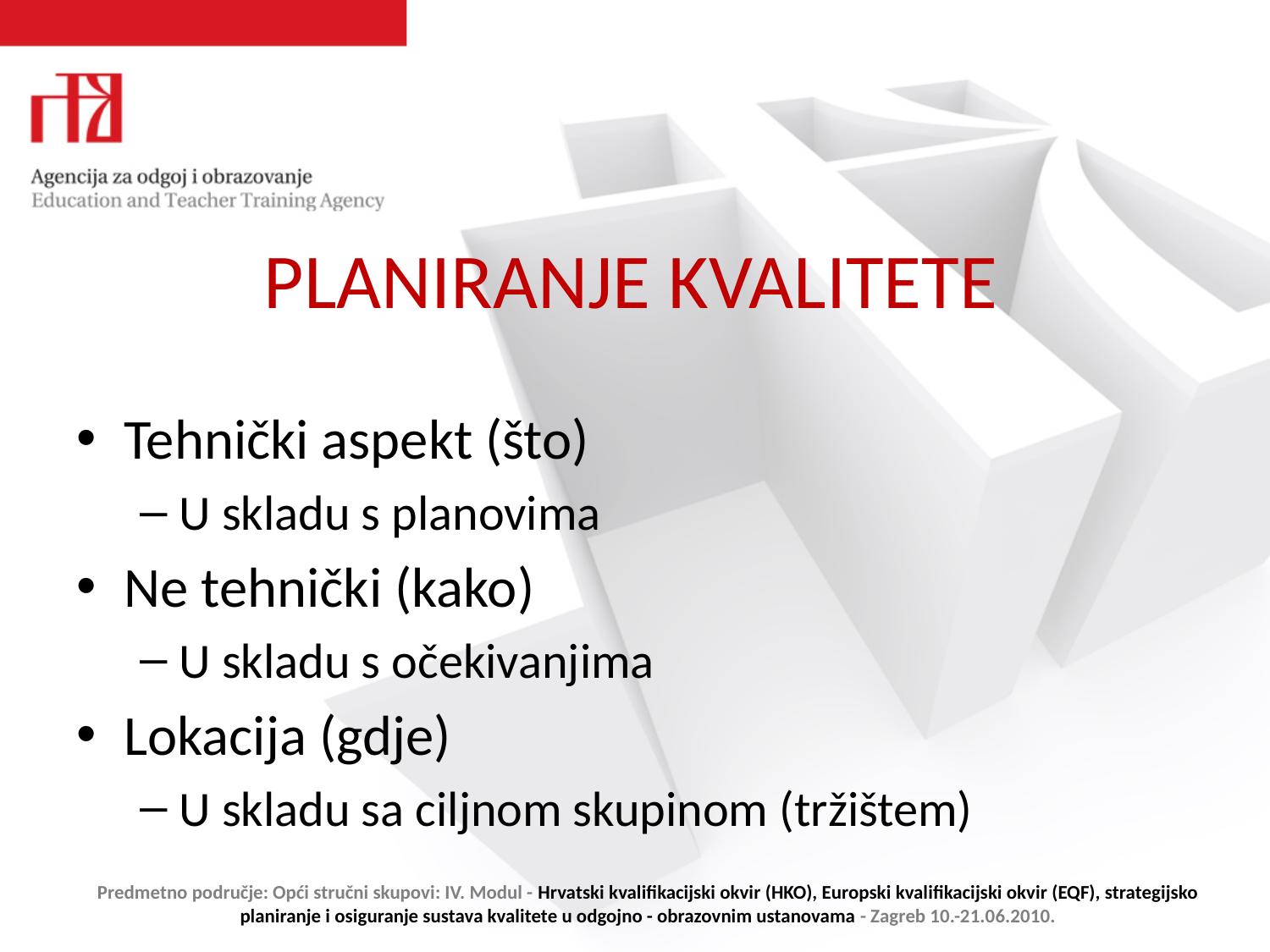

# PLANIRANJE KVALITETE
Tehnički aspekt (što)
U skladu s planovima
Ne tehnički (kako)
U skladu s očekivanjima
Lokacija (gdje)
U skladu sa ciljnom skupinom (tržištem)